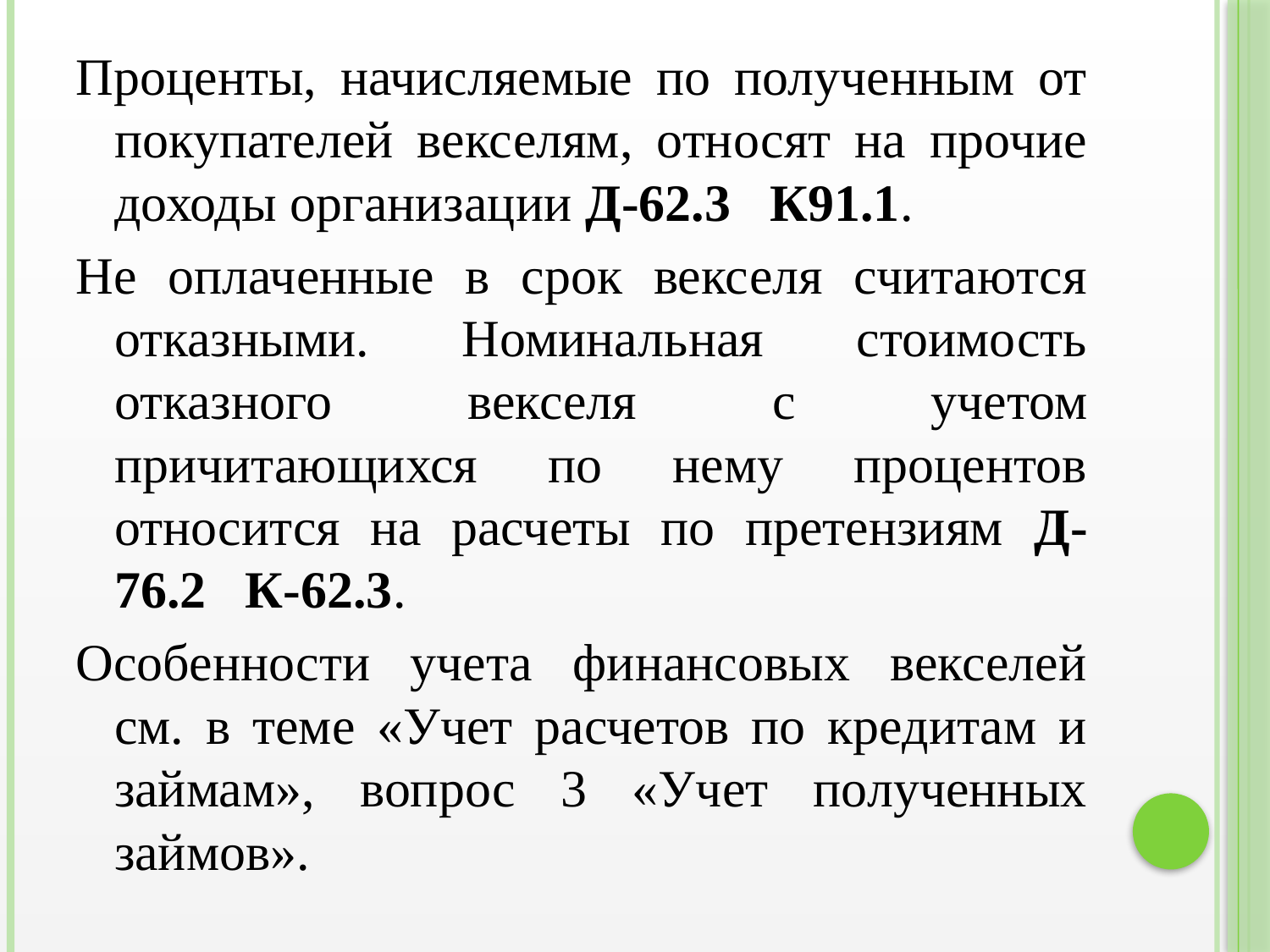

Проценты, начисляемые по полученным от покупателей векселям, относят на прочие доходы организации Д-62.3   К91.1.
Не оплаченные в срок векселя считаются отказными. Номинальная стоимость отказного векселя с учетом причитающихся по нему процентов относится на расчеты по претензиям Д-76.2   К-62.3.
Особенности учета финансовых векселей см. в теме «Учет расчетов по кредитам и займам», вопрос 3 «Учет полученных займов».